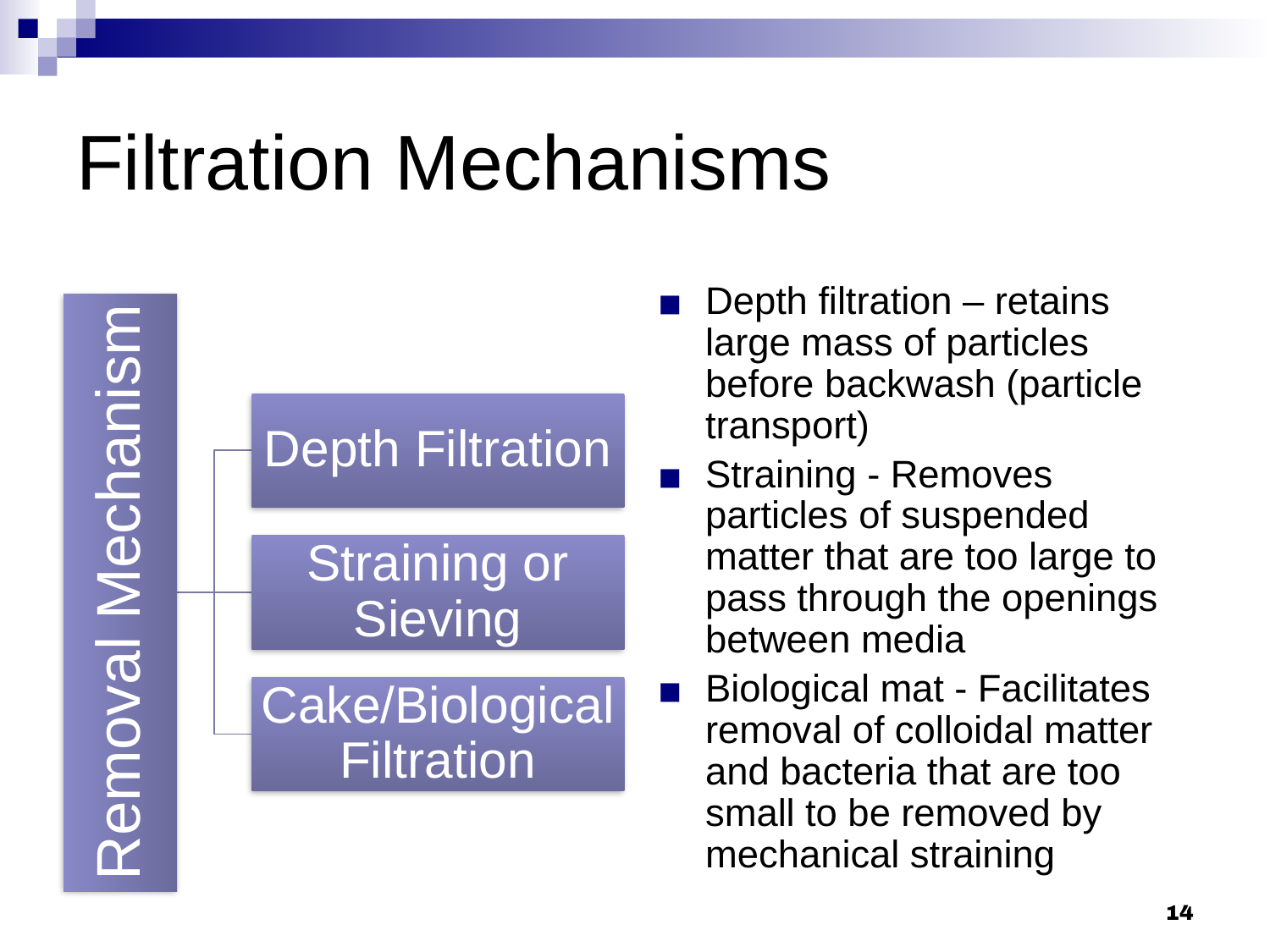

# Filtration Mechanisms
Depth filtration – retains large mass of particles before backwash (particle transport)
Straining - Removes particles of suspended matter that are too large to pass through the openings between media
Biological mat - Facilitates removal of colloidal matter and bacteria that are too small to be removed by mechanical straining

Depth Filtration

Removal Mechanism

Straining or Sieving

Cake/Biological Filtration
14